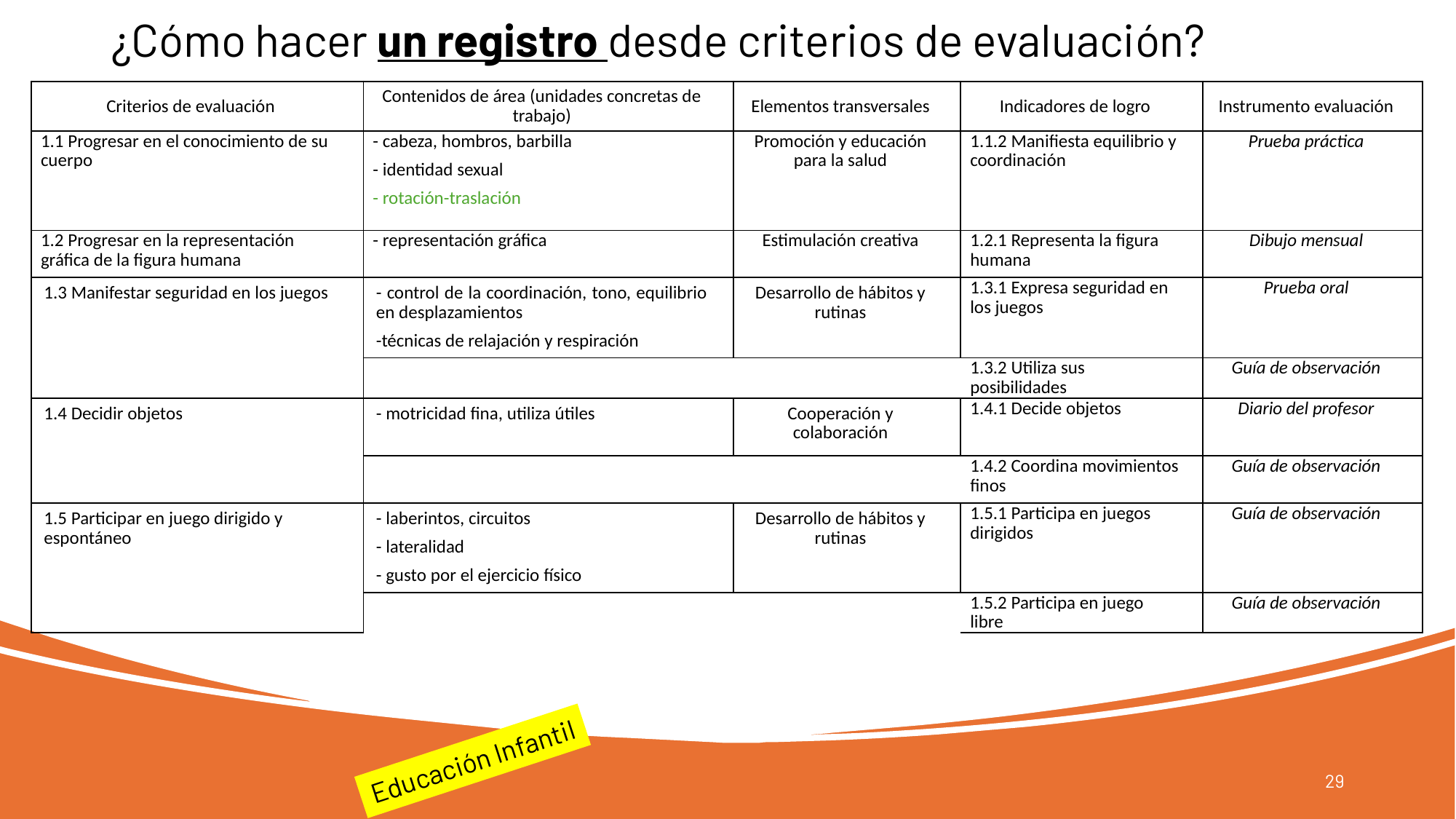

# ¿Cómo hacer un registro desde criterios de evaluación?
| Criterios de evaluación | Contenidos de área (unidades concretas de trabajo) | Elementos transversales | Indicadores de logro | Instrumento evaluación |
| --- | --- | --- | --- | --- |
| 1.1 Progresar en el conocimiento de su cuerpo | - cabeza, hombros, barbilla - identidad sexual - rotación-traslación | Promoción y educación para la salud | 1.1.2 Manifiesta equilibrio y coordinación | Prueba práctica |
| 1.2 Progresar en la representación gráfica de la figura humana | - representación gráfica | Estimulación creativa | 1.2.1 Representa la figura humana | Dibujo mensual |
| 1.3 Manifestar seguridad en los juegos | - control de la coordinación, tono, equilibrio en desplazamientos -técnicas de relajación y respiración | Desarrollo de hábitos y rutinas | 1.3.1 Expresa seguridad en los juegos | Prueba oral |
|  |  |  | 1.3.2 Utiliza sus posibilidades | Guía de observación |
| 1.4 Decidir objetos | - motricidad fina, utiliza útiles | Cooperación y colaboración | 1.4.1 Decide objetos | Diario del profesor |
|  |  |  | 1.4.2 Coordina movimientos finos | Guía de observación |
| 1.5 Participar en juego dirigido y espontáneo | - laberintos, circuitos - lateralidad - gusto por el ejercicio físico | Desarrollo de hábitos y rutinas | 1.5.1 Participa en juegos dirigidos | Guía de observación |
|  |  |  | 1.5.2 Participa en juego libre | Guía de observación |
Educación Infantil
29